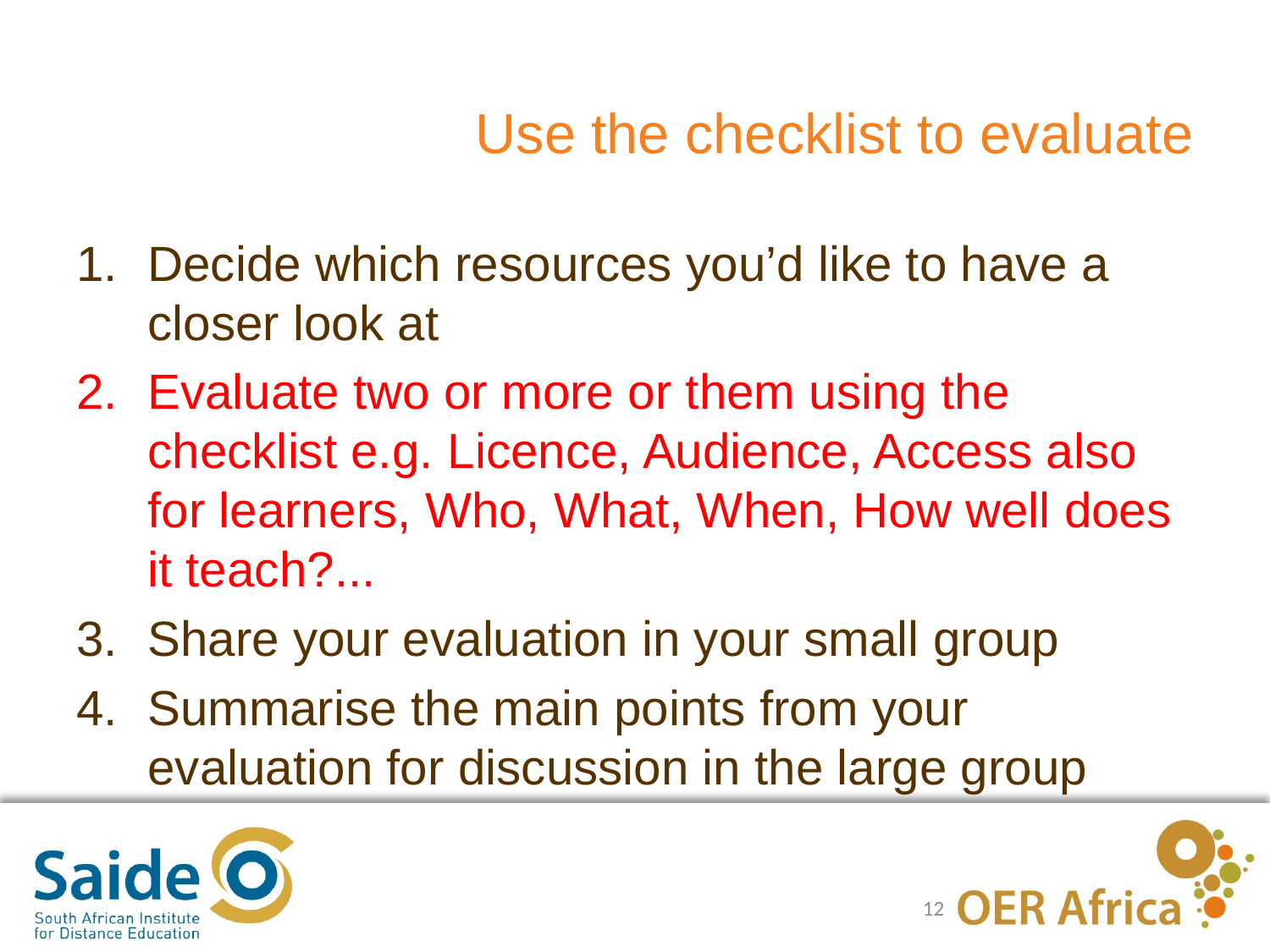

# Use the checklist to evaluate
Decide which resources you’d like to have a closer look at
Evaluate two or more or them using the checklist e.g. Licence, Audience, Access also for learners, Who, What, When, How well does it teach?...
Share your evaluation in your small group
Summarise the main points from your evaluation for discussion in the large group
12